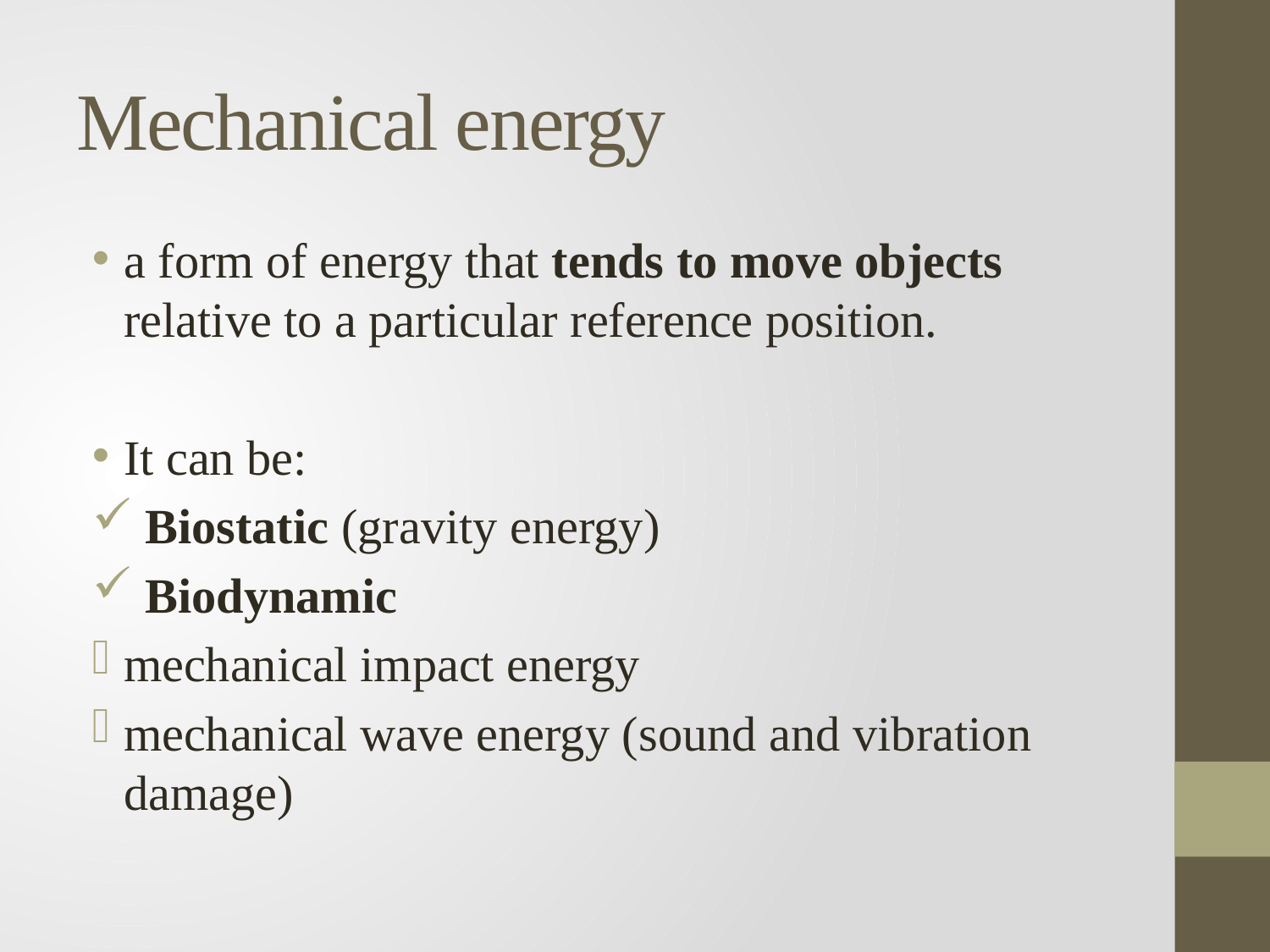

# Mechanical energy
a form of energy that tends to move objects relative to a particular reference position.

It can be:
 Biostatic (gravity energy)
 Biodynamic
mechanical impact energy
mechanical wave energy (sound and vibration damage)